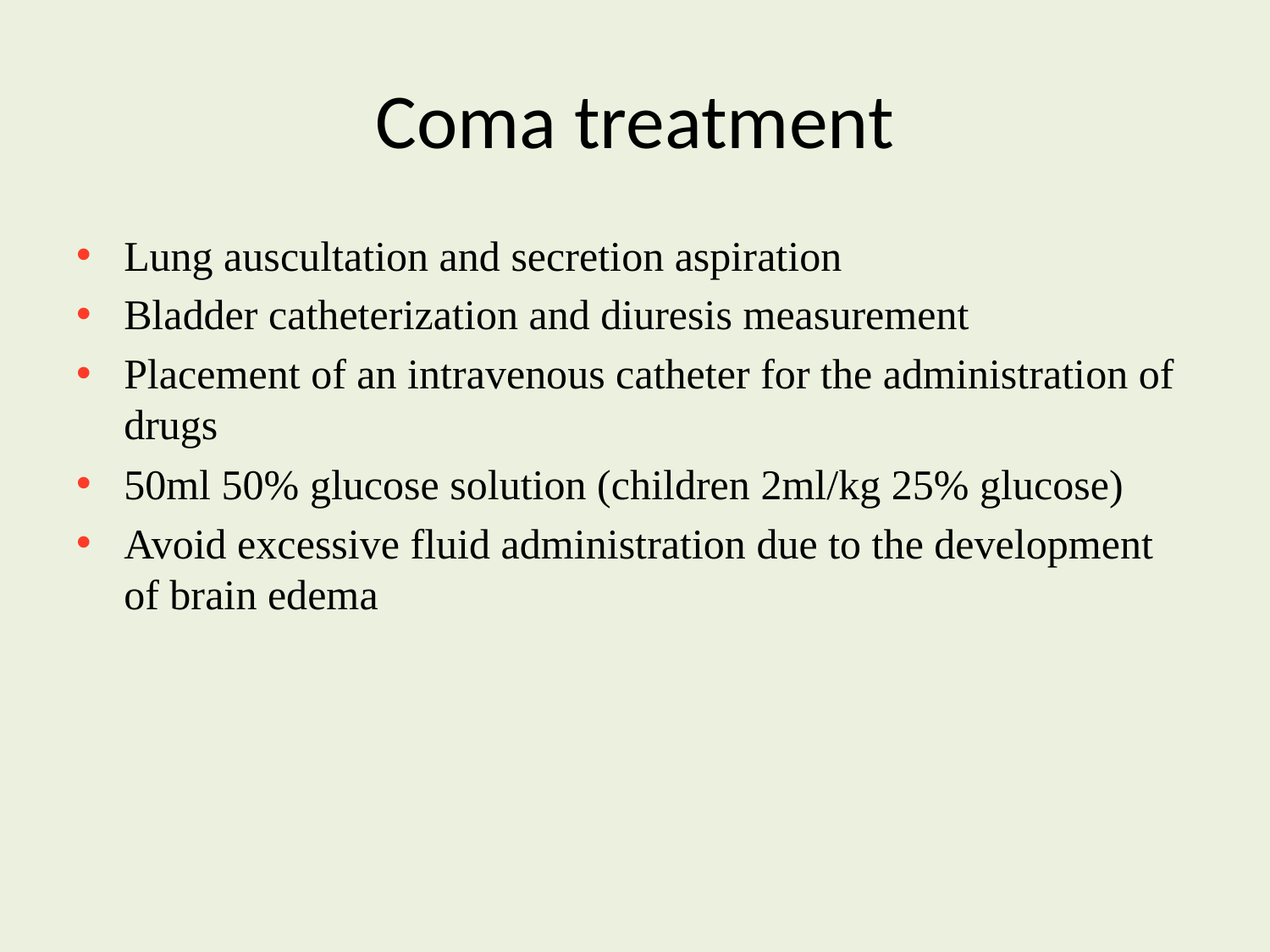

# Coma treatment
Lung auscultation and secretion aspiration
Bladder catheterization and diuresis measurement
Placement of an intravenous catheter for the administration of drugs
50ml 50% glucose solution (children 2ml/kg 25% glucose)
Avoid excessive fluid administration due to the development of brain edema